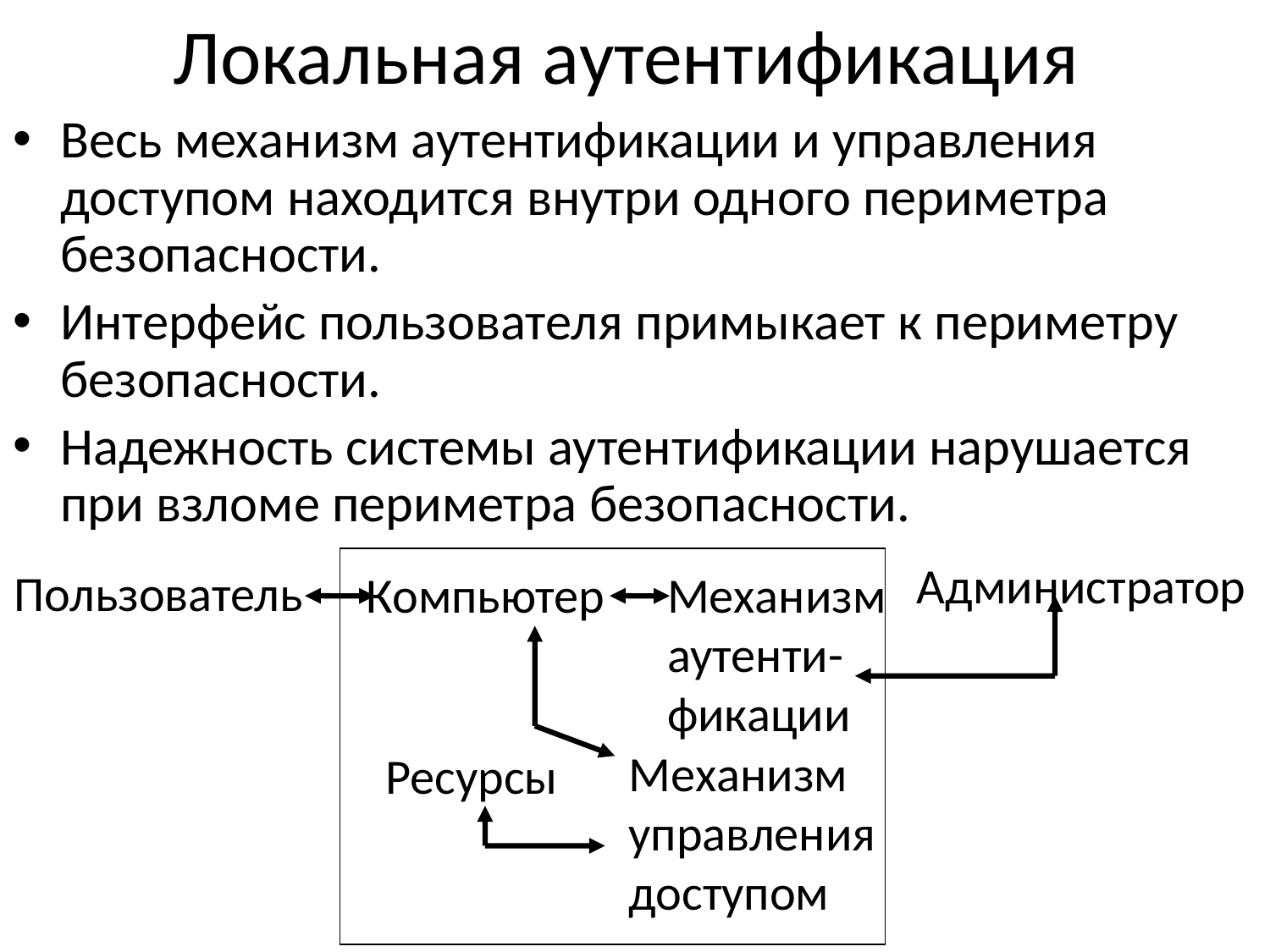

# Локальная аутентификация
Весь механизм аутентификации и управления доступом находится внутри одного периметра безопасности.
Интерфейс пользователя примыкает к периметру безопасности.
Надежность системы аутентификации нарушается при взломе периметра безопасности.

Администратор
Пользователь
Компьютер
Механизм
аутенти-
фикации

Механизм
управления
доступом
Ресурсы